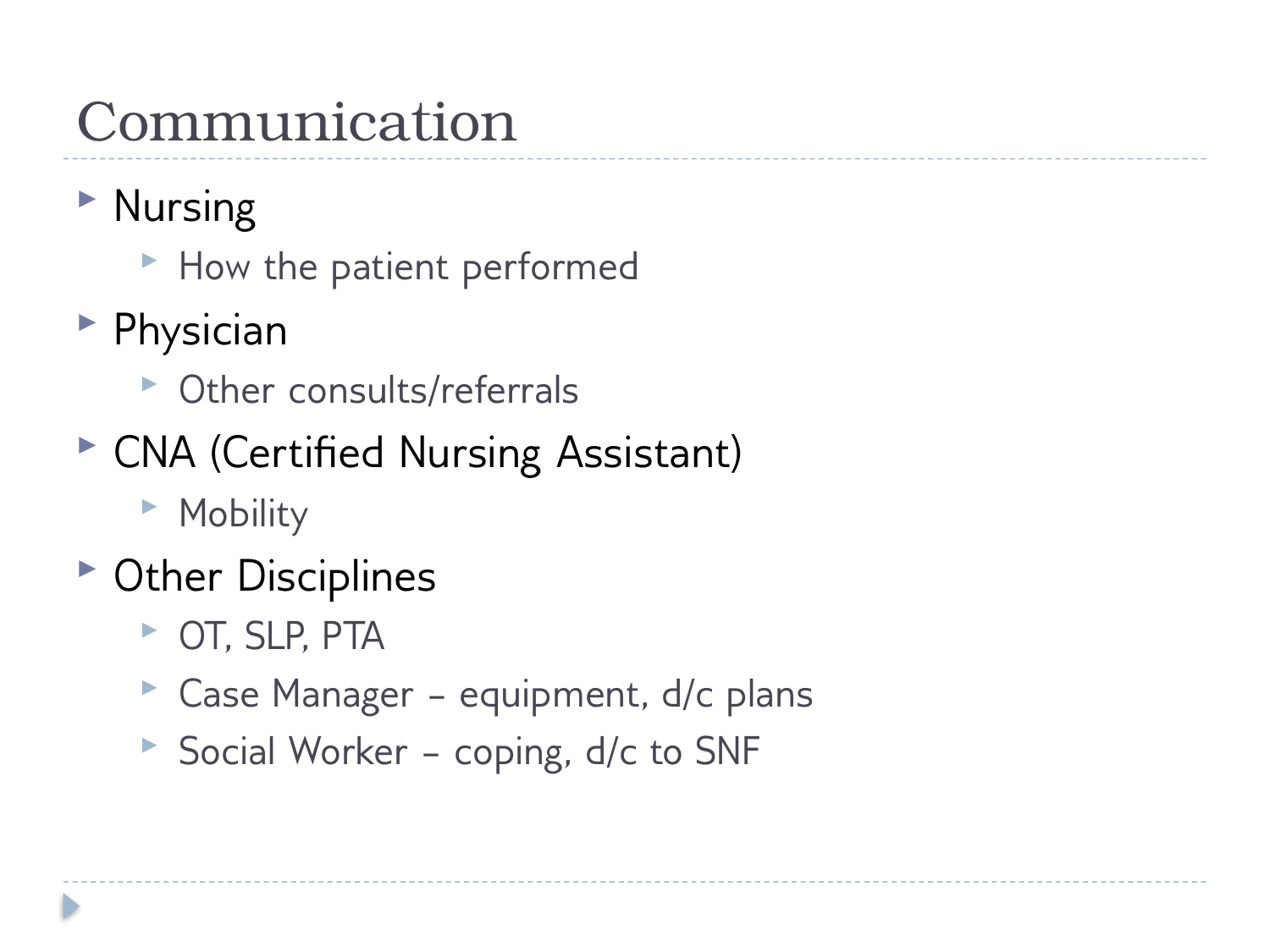

# Communication
Nursing
How the patient performed
Physician
Other consults/referrals
CNA (Certified Nursing Assistant)
Mobility
Other Disciplines
OT, SLP, PTA
Case Manager – equipment, d/c plans
Social Worker – coping, d/c to SNF